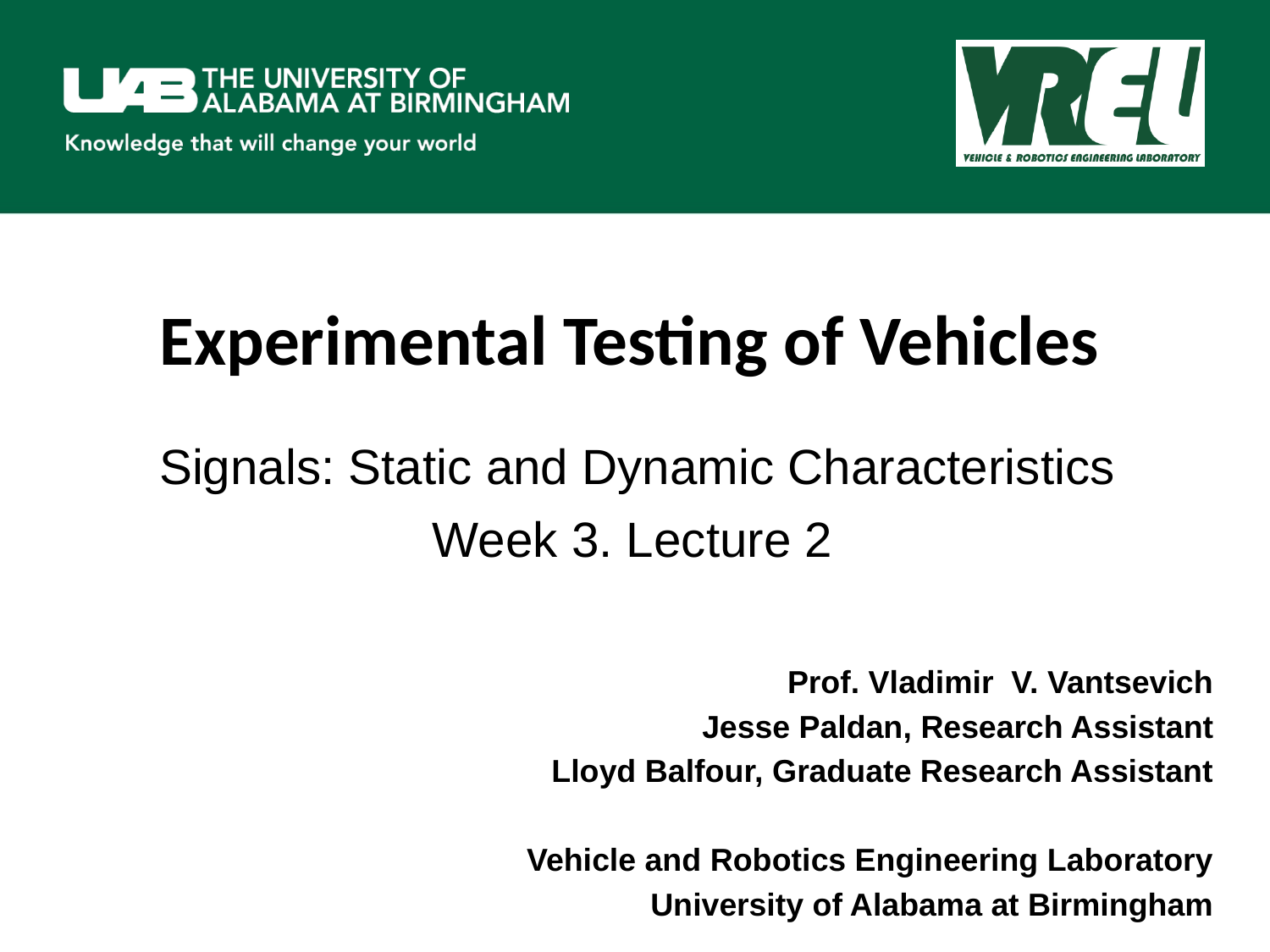

Experimental Testing of Vehicles
Signals: Static and Dynamic Characteristics
Week 3. Lecture 2
Prof. Vladimir  V. Vantsevich
Jesse Paldan, Research Assistant
Lloyd Balfour, Graduate Research Assistant

Vehicle and Robotics Engineering Laboratory
University of Alabama at Birmingham